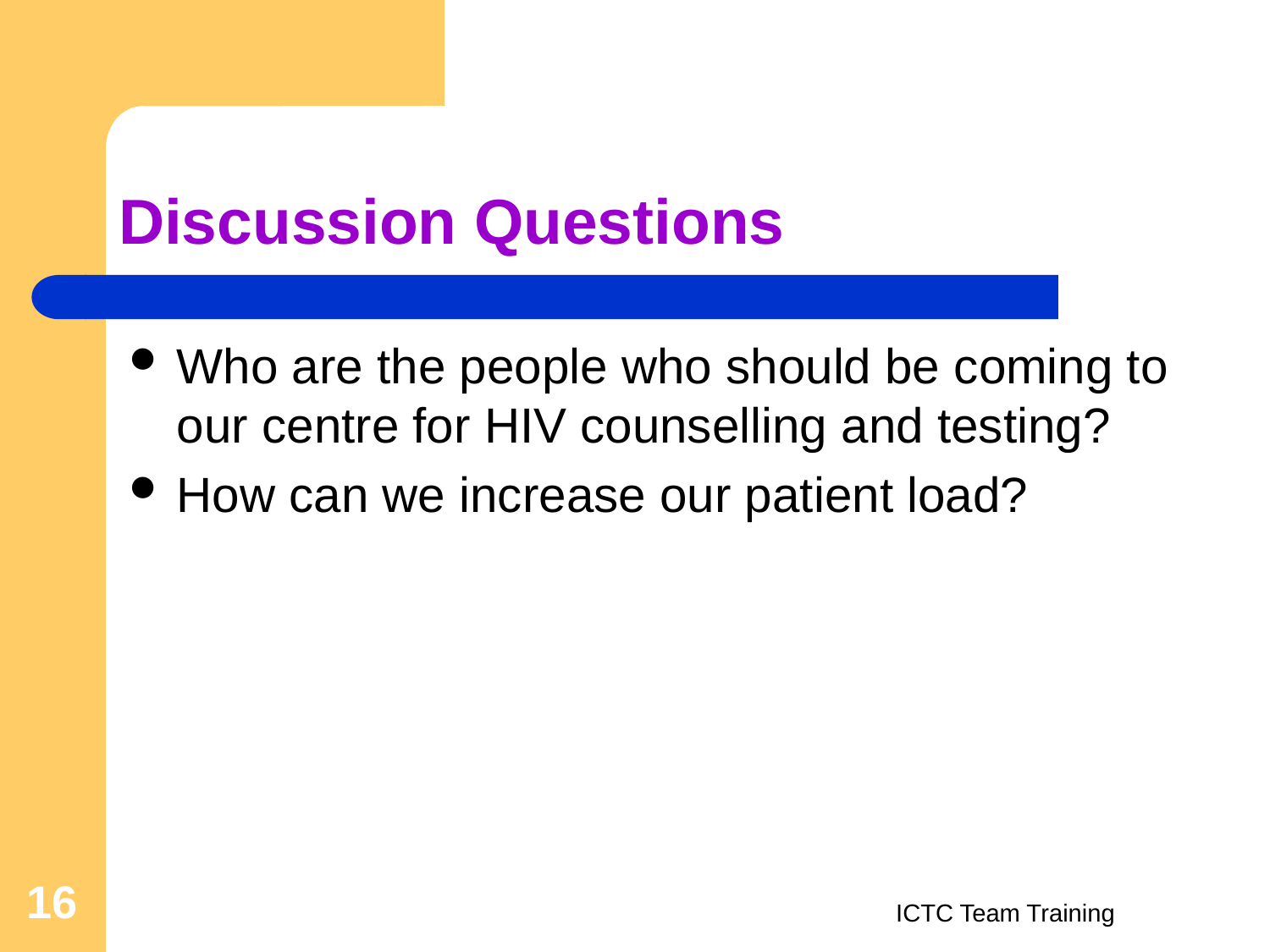

# Discussion Questions
Who are the people who should be coming to our centre for HIV counselling and testing?
How can we increase our patient load?
16
ICTC Team Training